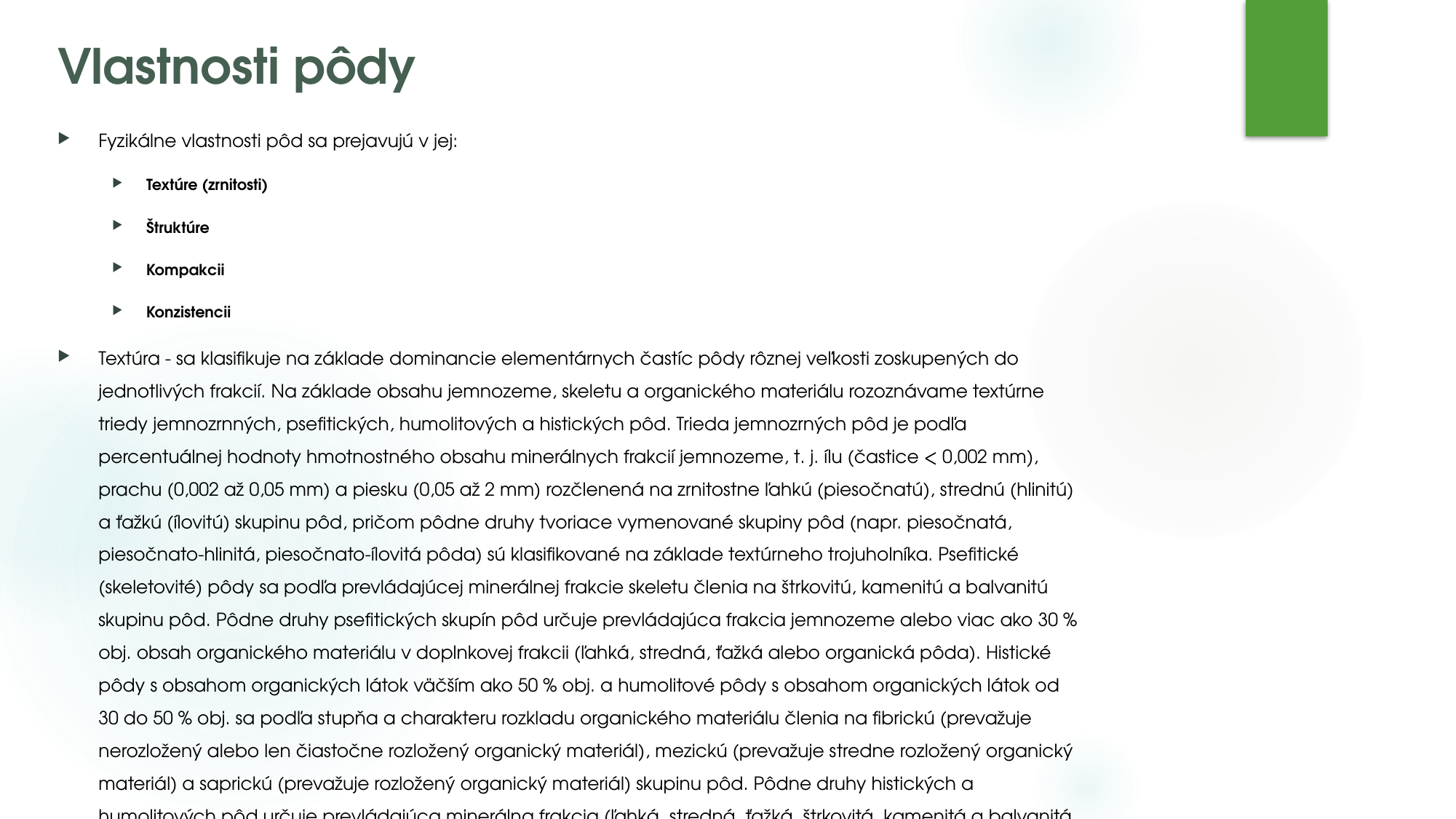

# Vlastnosti pôdy
Fyzikálne vlastnosti pôd sa prejavujú v jej:
Textúre (zrnitosti)
Štruktúre
Kompakcii
Konzistencii
Textúra - sa klasifikuje na základe dominancie elementárnych častíc pôdy rôznej veľkosti zoskupených do jednotlivých frakcií. Na základe obsahu jemnozeme, skeletu a organického materiálu rozoznávame textúrne triedy jemnozrnných, psefitických, humolitových a histických pôd. Trieda jemnozrných pôd je podľa percentuálnej hodnoty hmotnostného obsahu minerálnych frakcií jemnozeme, t. j. ílu (častice < 0,002 mm), prachu (0,002 až 0,05 mm) a piesku (0,05 až 2 mm) rozčlenená na zrnitostne ľahkú (piesočnatú), strednú (hlinitú) a ťažkú (ílovitú) skupinu pôd, pričom pôdne druhy tvoriace vymenované skupiny pôd (napr. piesočnatá, piesočnato-hlinitá, piesočnato-ílovitá pôda) sú klasifikované na základe textúrneho trojuholníka. Psefitické (skeletovité) pôdy sa podľa prevládajúcej minerálnej frakcie skeletu členia na štrkovitú, kamenitú a balvanitú skupinu pôd. Pôdne druhy psefitických skupín pôd určuje prevládajúca frakcia jemnozeme alebo viac ako 30 % obj. obsah organického materiálu v doplnkovej frakcii (ľahká, stredná, ťažká alebo organická pôda). Histické pôdy s obsahom organických látok väčším ako 50 % obj. a humolitové pôdy s obsahom organických látok od 30 do 50 % obj. sa podľa stupňa a charakteru rozkladu organického materiálu členia na fibrickú (prevažuje nerozložený alebo len čiastočne rozložený organický materiál), mezickú (prevažuje stredne rozložený organický materiál) a saprickú (prevažuje rozložený organický materiál) skupinu pôd. Pôdne druhy histických a humolitových pôd určuje prevládajúca minerálna frakcia (ľahká, stredná, ťažká, štrkovitá, kamenitá a balvanitá pôda).